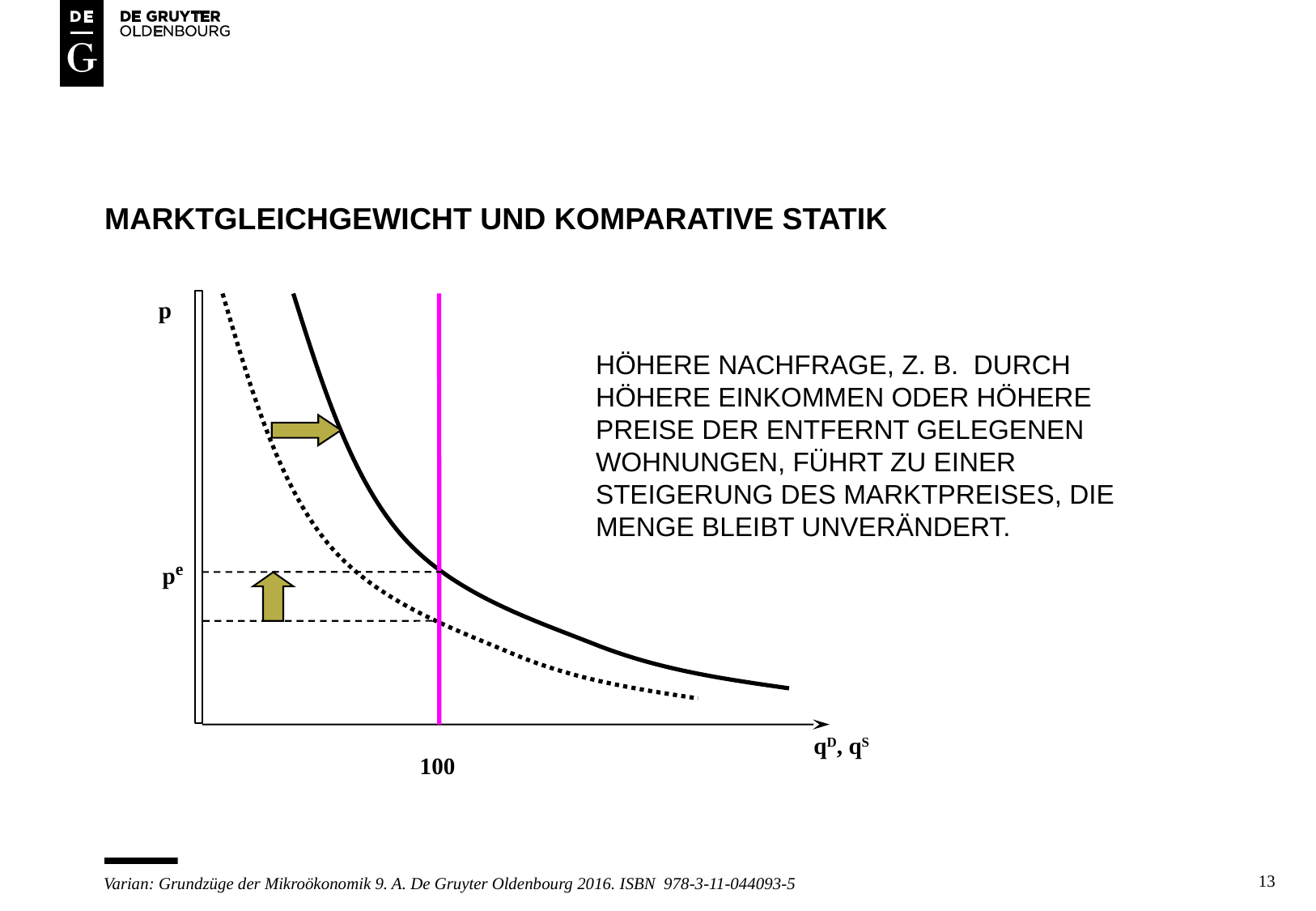

# Marktgleichgewicht und komparative statik
p

HÖHERE NACHFRAGE, Z. B.  DURCH HÖHERE EINKOMMEN ODER HÖHERE PREISE DER ENTFERNT GELEGENEN WOHNUNGEN, FÜHRT ZU EINER STEIGERUNG DES MARKTPREISES, DIE MENGE BLEIBT UNVERÄNDERT.

pe

qD, qS
100
13
Varian: Grundzüge der Mikroökonomik 9. A. De Gruyter Oldenbourg 2016. ISBN  978-3-11-044093-5